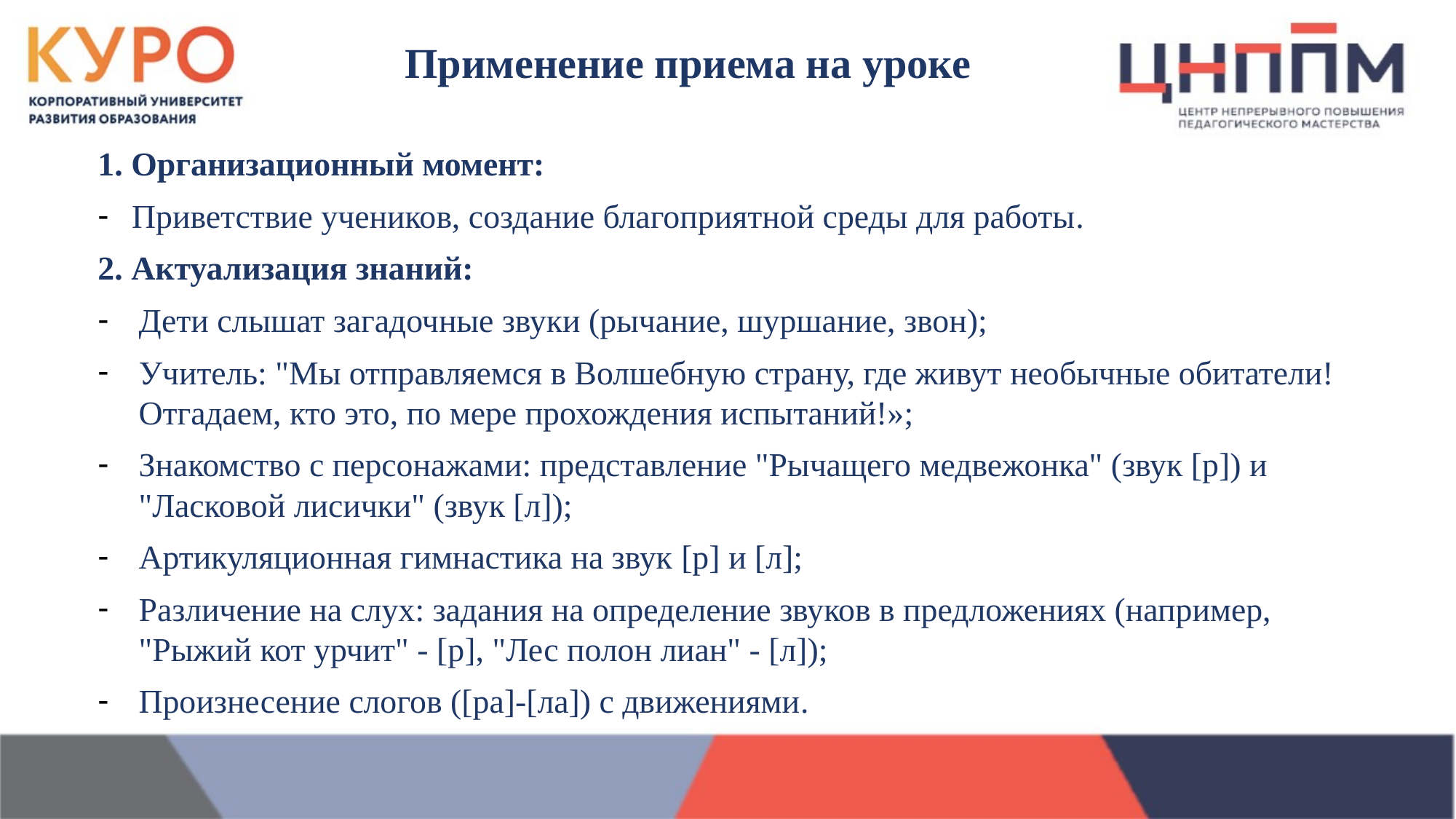

# Применение приема на уроке
1. Организационный момент:
Приветствие учеников, создание благоприятной среды для работы.
2. Актуализация знаний:
Дети слышат загадочные звуки (рычание, шуршание, звон);
Учитель: "Мы отправляемся в Волшебную страну, где живут необычные обитатели! Отгадаем, кто это, по мере прохождения испытаний!»;
Знакомство с персонажами: представление "Рычащего медвежонка" (звук [р]) и "Ласковой лисички" (звук [л]);
Артикуляционная гимнастика на звук [р] и [л];
Различение на слух: задания на определение звуков в предложениях (например, "Рыжий кот урчит" - [р], "Лес полон лиан" - [л]);
Произнесение слогов ([ра]-[ла]) с движениями.